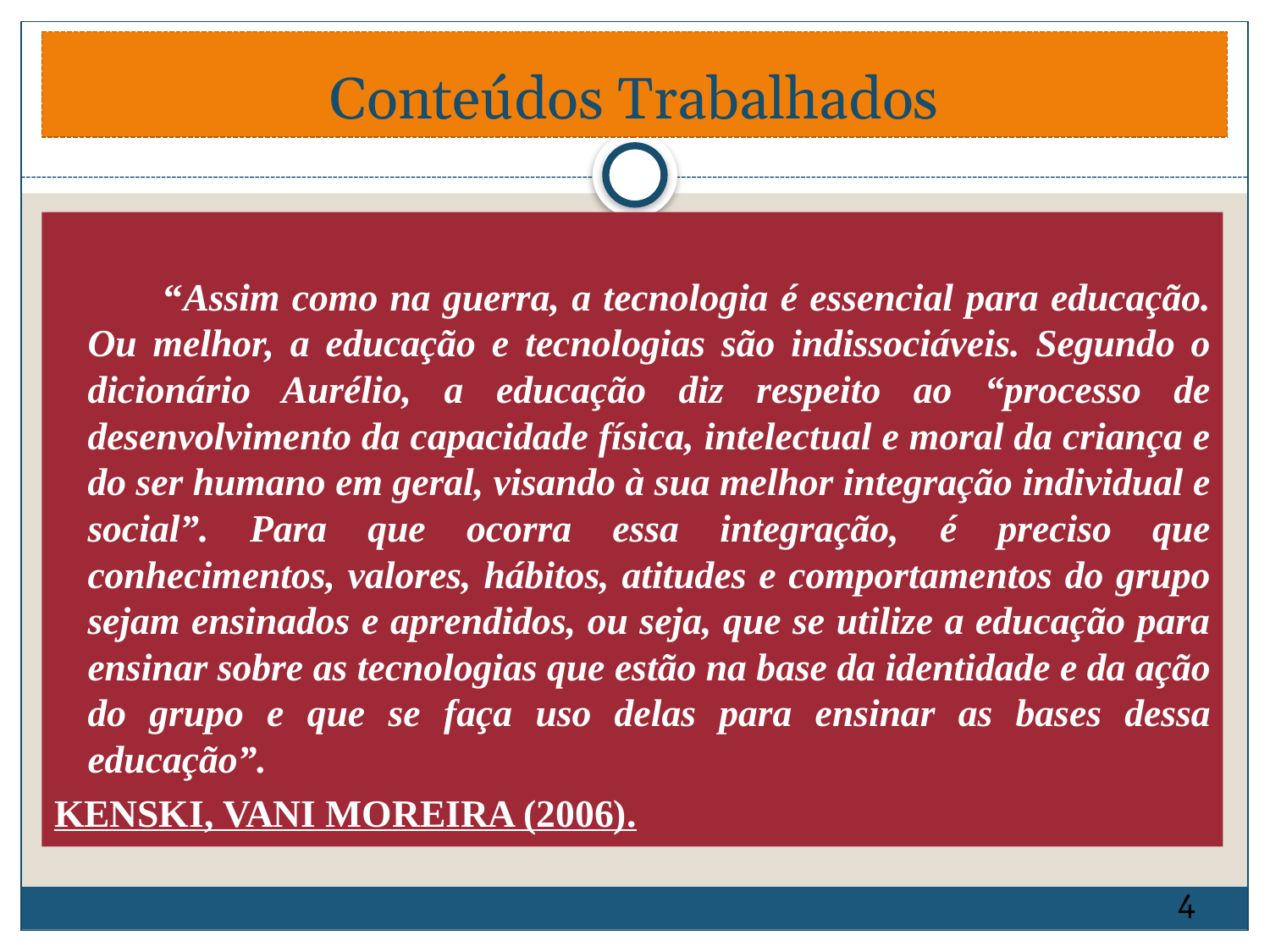

# Conteúdos Trabalhados

         “Assim como na guerra, a tecnologia é essencial para educação. Ou melhor, a educação e tecnologias são indissociáveis. Segundo o dicionário Aurélio, a educação diz respeito ao “processo de desenvolvimento da capacidade física, intelectual e moral da criança e do ser humano em geral, visando à sua melhor integração individual e social”. Para que ocorra essa integração, é preciso que conhecimentos, valores, hábitos, atitudes e comportamentos do grupo sejam ensinados e aprendidos, ou seja, que se utilize a educação para ensinar sobre as tecnologias que estão na base da identidade e da ação do grupo e que se faça uso delas para ensinar as bases dessa educação”.
KENSKI, Vani Moreira (2006).

4